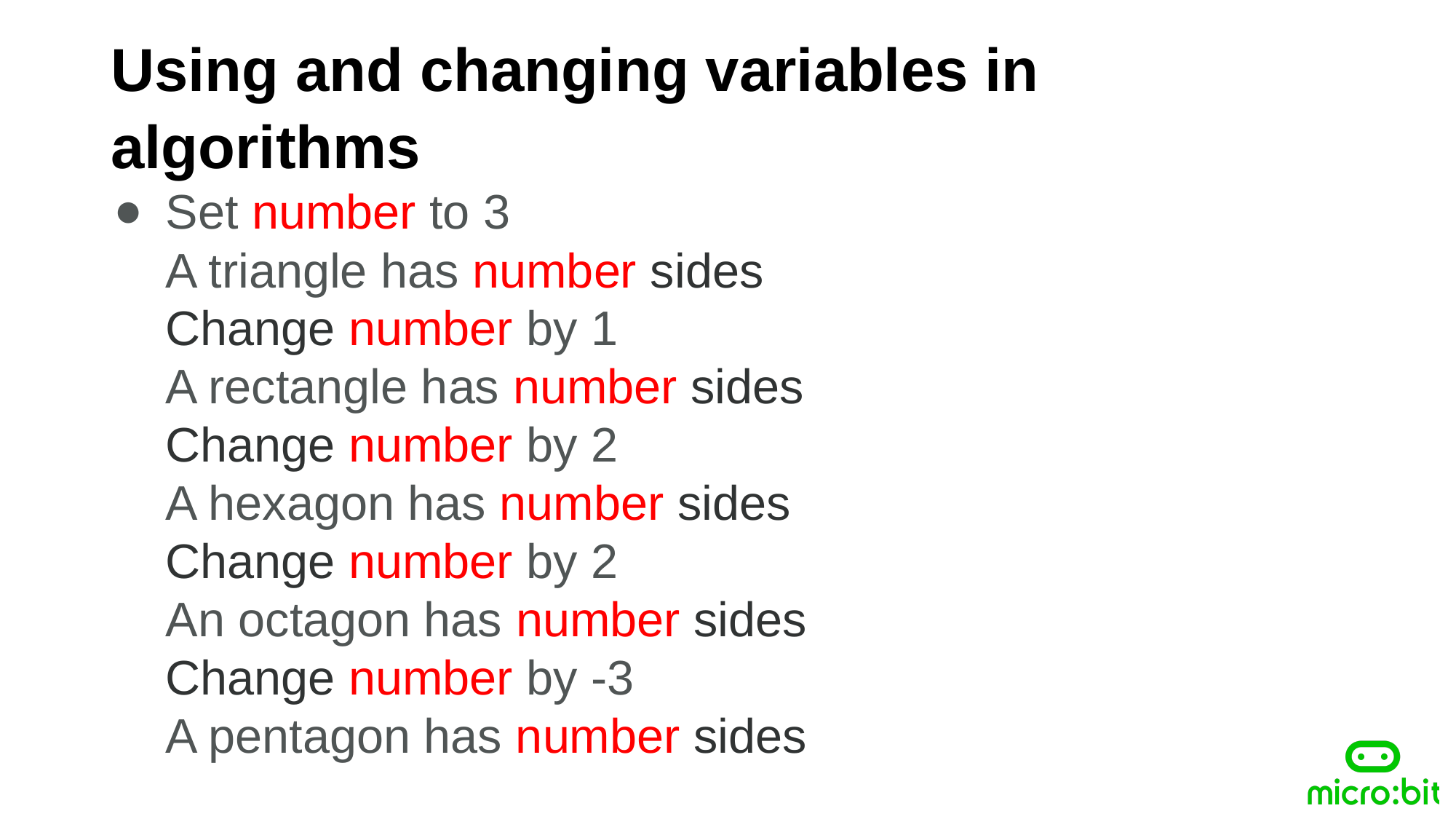

Using and changing variables in algorithms
Set number to 3
A triangle has number sides
Change number by 1
A rectangle has number sides
Change number by 2
A hexagon has number sides
Change number by 2
An octagon has number sides
Change number by -3
A pentagon has number sides